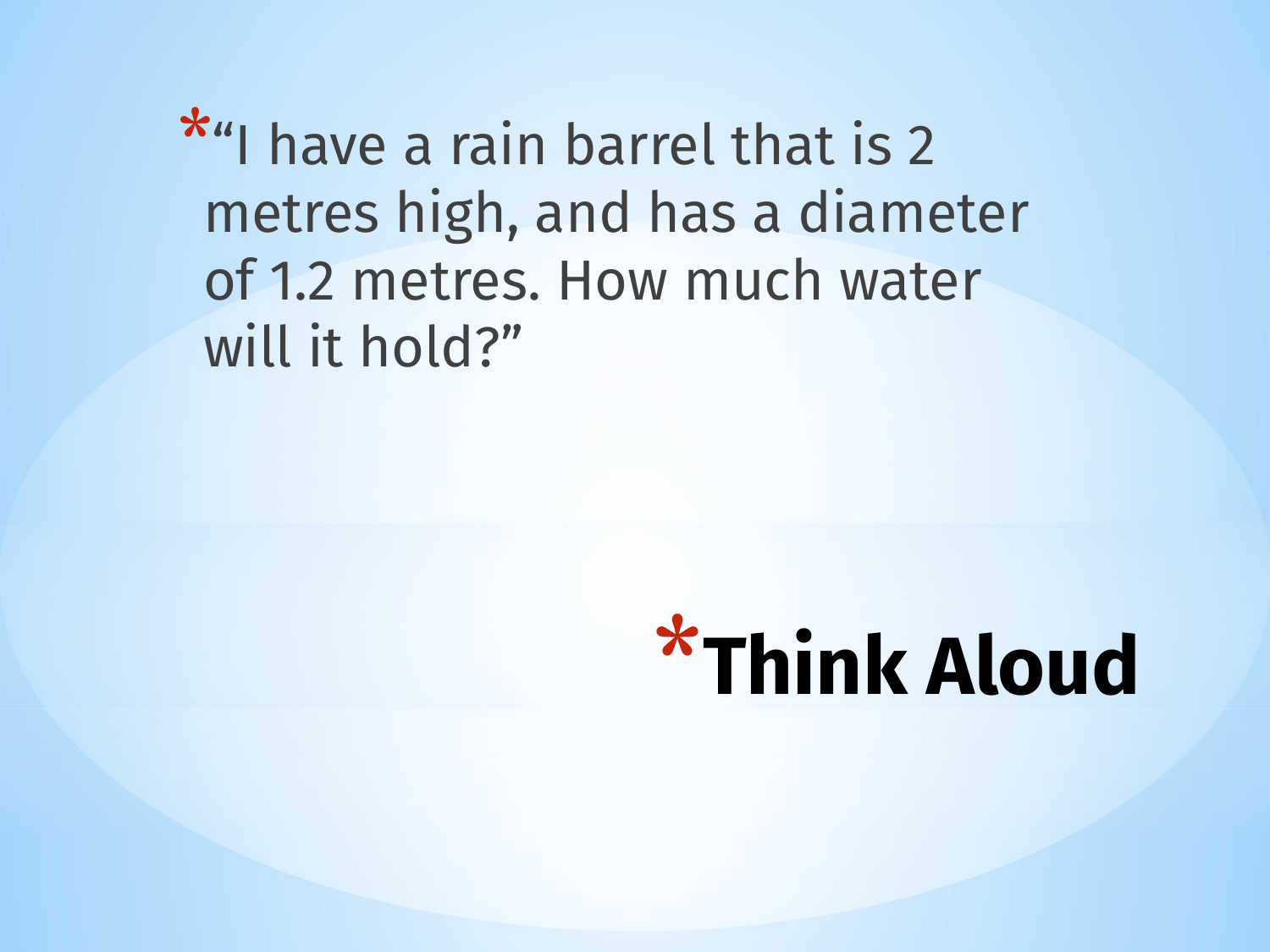

“I have a rain barrel that is 2 metres high, and has a diameter of 1.2 metres. How much water will it hold?”

# Think Aloud